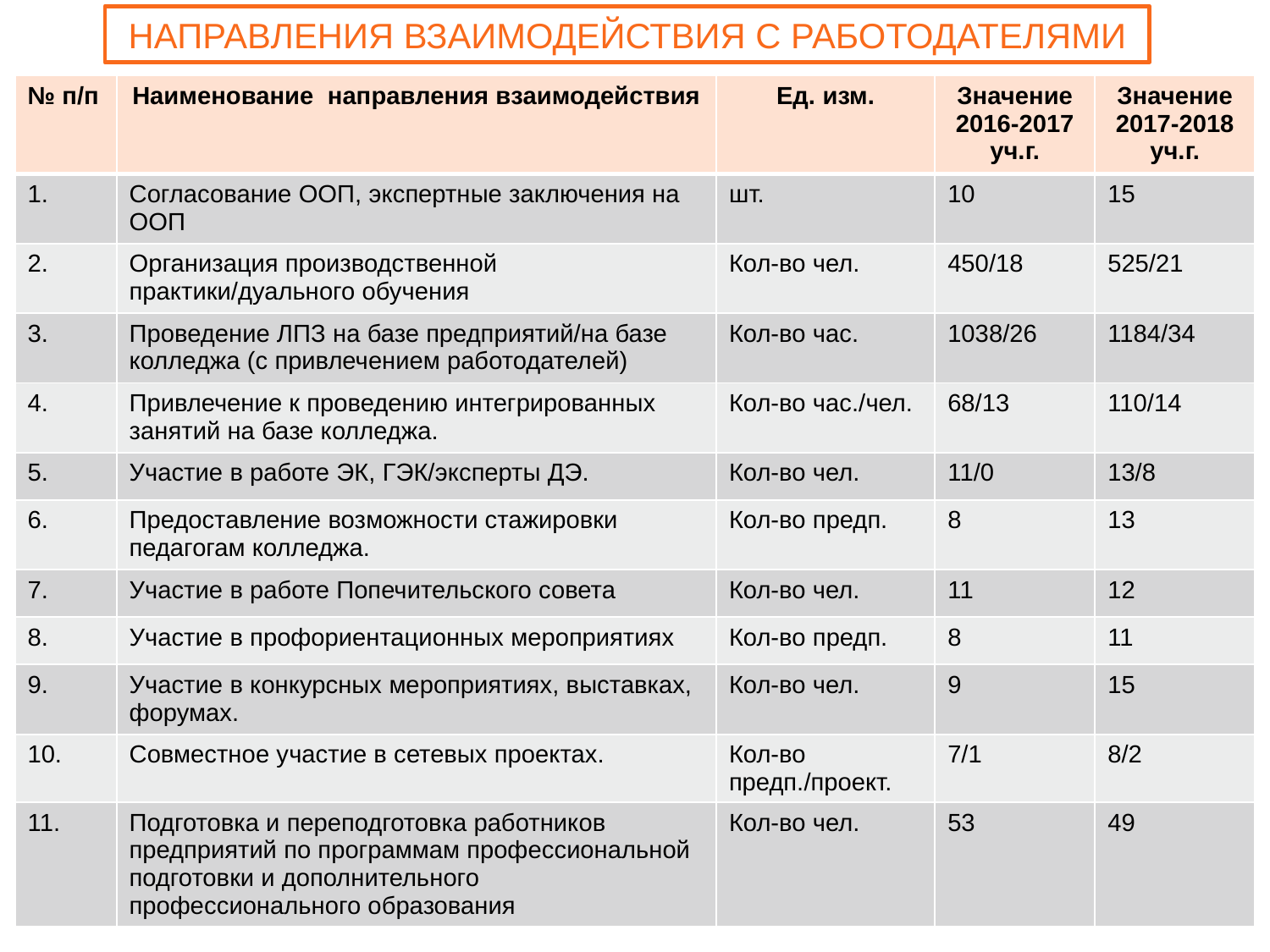

# Направления взаимодействия с работодателями
| № п/п | Наименование направления взаимодействия | Ед. изм. | Значение 2016-2017 уч.г. | Значение 2017-2018 уч.г. |
| --- | --- | --- | --- | --- |
| 1. | Согласование ООП, экспертные заключения на ООП | шт. | 10 | 15 |
| 2. | Организация производственной практики/дуального обучения | Кол-во чел. | 450/18 | 525/21 |
| 3. | Проведение ЛПЗ на базе предприятий/на базе колледжа (с привлечением работодателей) | Кол-во час. | 1038/26 | 1184/34 |
| 4. | Привлечение к проведению интегрированных занятий на базе колледжа. | Кол-во час./чел. | 68/13 | 110/14 |
| 5. | Участие в работе ЭК, ГЭК/эксперты ДЭ. | Кол-во чел. | 11/0 | 13/8 |
| 6. | Предоставление возможности стажировки педагогам колледжа. | Кол-во предп. | 8 | 13 |
| 7. | Участие в работе Попечительского совета | Кол-во чел. | 11 | 12 |
| 8. | Участие в профориентационных мероприятиях | Кол-во предп. | 8 | 11 |
| 9. | Участие в конкурсных мероприятиях, выставках, форумах. | Кол-во чел. | 9 | 15 |
| 10. | Совместное участие в сетевых проектах. | Кол-во предп./проект. | 7/1 | 8/2 |
| 11. | Подготовка и переподготовка работников предприятий по программам профессиональной подготовки и дополнительного профессионального образования | Кол-во чел. | 53 | 49 |